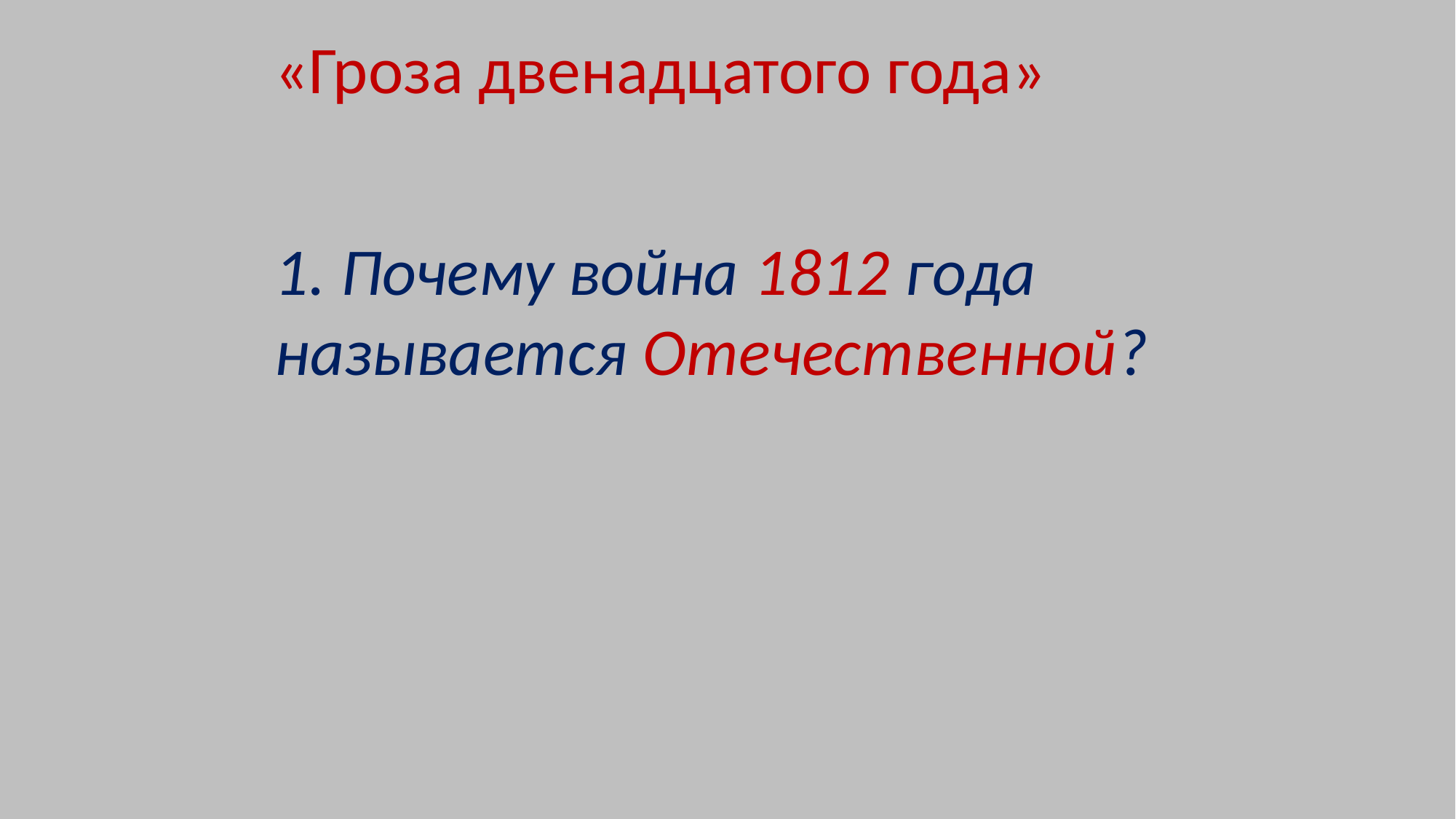

«Гроза двенадцатого года»
1. Почему война 1812 года называется Отечественной?